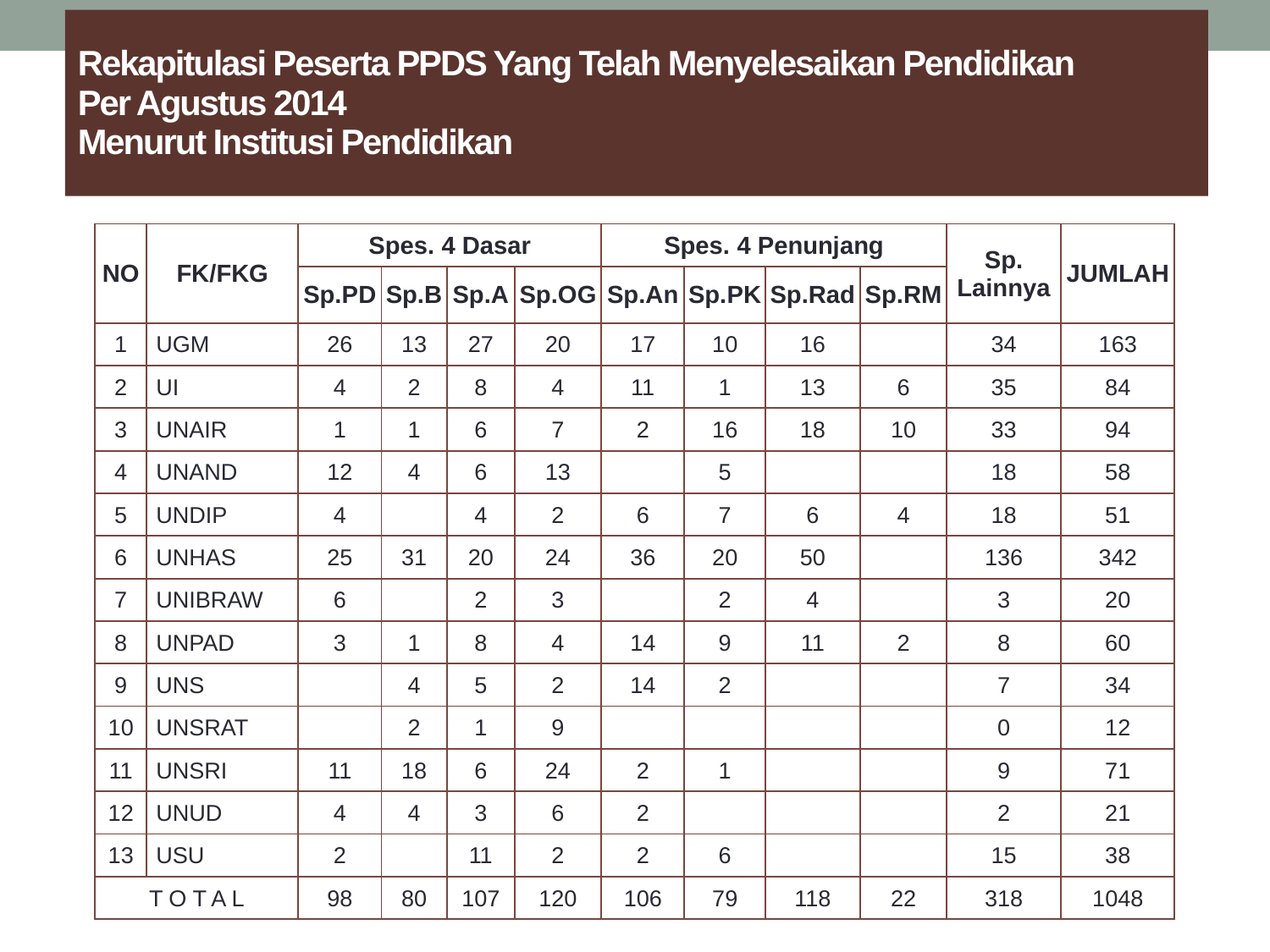

# Rekapitulasi Peserta PPDS Yang Telah Menyelesaikan Pendidikan Per Agustus 2014 Menurut Institusi Pendidikan
| NO | FK/FKG | Spes. 4 Dasar |  |  |  | Spes. 4 Penunjang |  |  |  | Sp. Lainnya | JUMLAH |
| --- | --- | --- | --- | --- | --- | --- | --- | --- | --- | --- | --- |
|  |  | Sp.PD | Sp.B | Sp.A | Sp.OG | Sp.An | Sp.PK | Sp.Rad | Sp.RM |  |  |
| 1 | UGM | 26 | 13 | 27 | 20 | 17 | 10 | 16 |  | 34 | 163 |
| 2 | UI | 4 | 2 | 8 | 4 | 11 | 1 | 13 | 6 | 35 | 84 |
| 3 | UNAIR | 1 | 1 | 6 | 7 | 2 | 16 | 18 | 10 | 33 | 94 |
| 4 | UNAND | 12 | 4 | 6 | 13 |  | 5 |  |  | 18 | 58 |
| 5 | UNDIP | 4 |  | 4 | 2 | 6 | 7 | 6 | 4 | 18 | 51 |
| 6 | UNHAS | 25 | 31 | 20 | 24 | 36 | 20 | 50 |  | 136 | 342 |
| 7 | UNIBRAW | 6 |  | 2 | 3 |  | 2 | 4 |  | 3 | 20 |
| 8 | UNPAD | 3 | 1 | 8 | 4 | 14 | 9 | 11 | 2 | 8 | 60 |
| 9 | UNS |  | 4 | 5 | 2 | 14 | 2 |  |  | 7 | 34 |
| 10 | UNSRAT |  | 2 | 1 | 9 |  |  |  |  | 0 | 12 |
| 11 | UNSRI | 11 | 18 | 6 | 24 | 2 | 1 |  |  | 9 | 71 |
| 12 | UNUD | 4 | 4 | 3 | 6 | 2 |  |  |  | 2 | 21 |
| 13 | USU | 2 |  | 11 | 2 | 2 | 6 |  |  | 15 | 38 |
| T O T A L |  | 98 | 80 | 107 | 120 | 106 | 79 | 118 | 22 | 318 | 1048 |